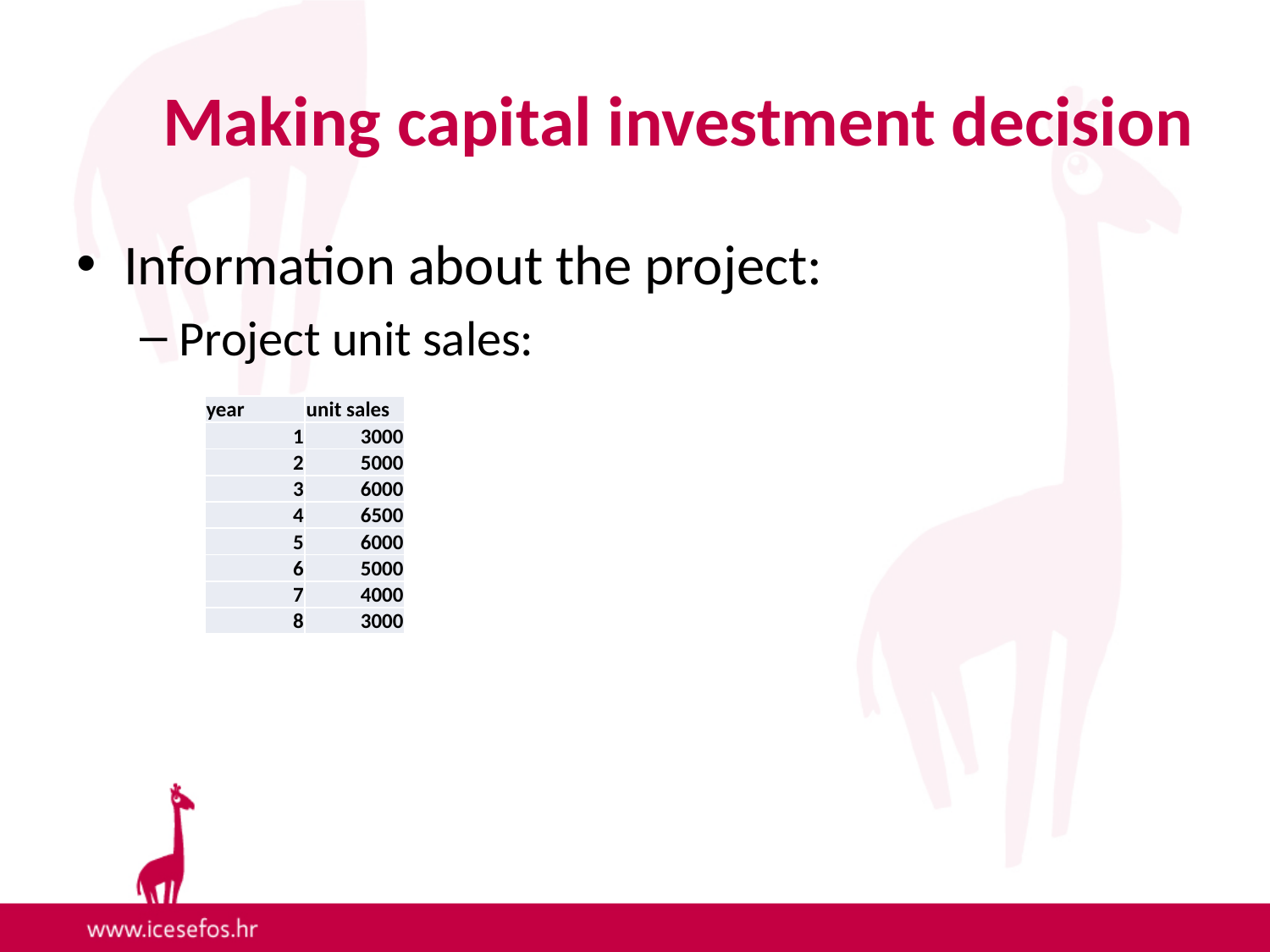

# Making capital investment decision
Information about the project:
Project unit sales:

| year | unit sales |
| --- | --- |
| 1 | 3000 |
| 2 | 5000 |
| 3 | 6000 |
| 4 | 6500 |
| 5 | 6000 |
| 6 | 5000 |
| 7 | 4000 |
| 8 | 3000 |